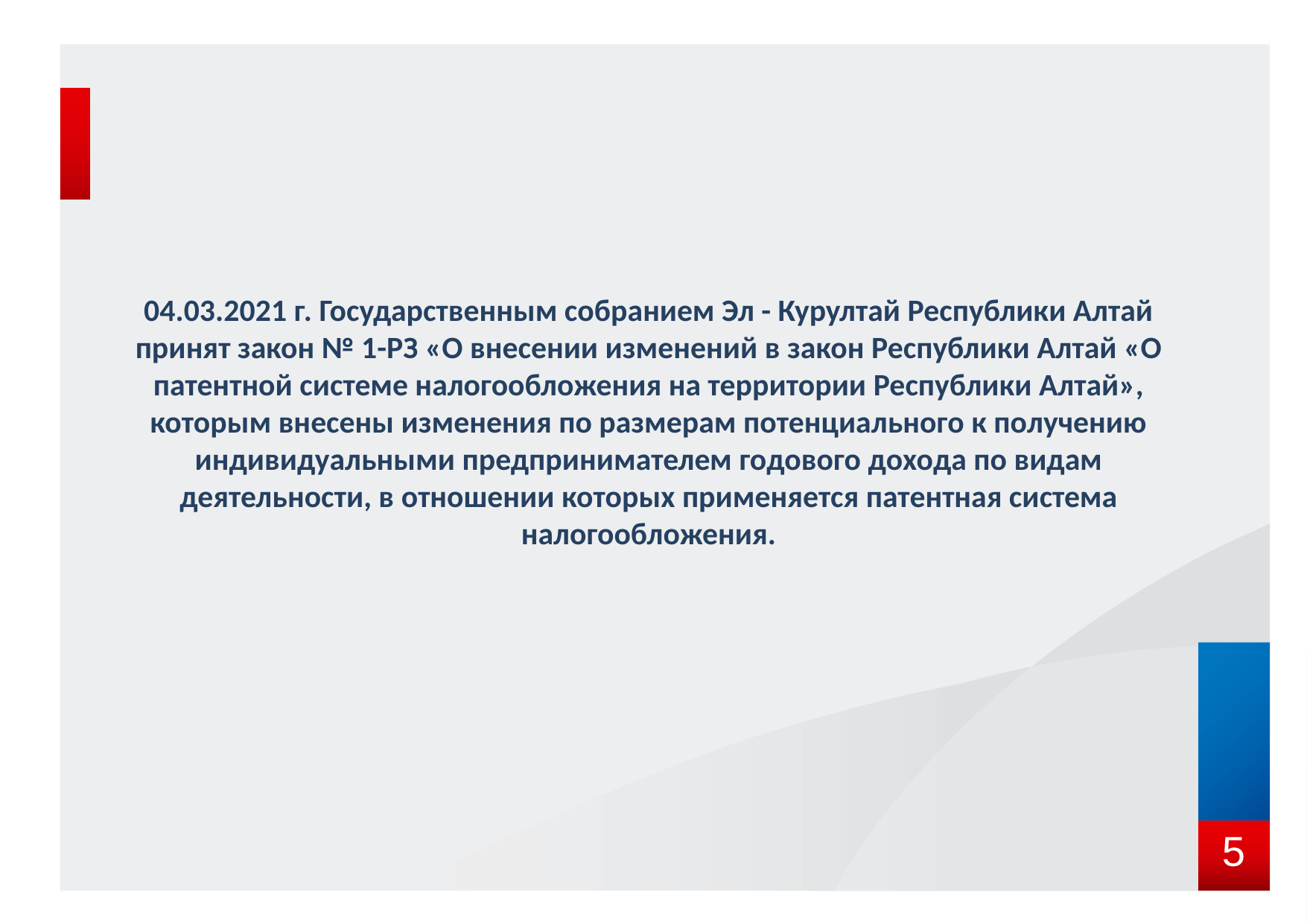

# 04.03.2021 г. Государственным собранием Эл - Курултай Республики Алтай принят закон № 1-РЗ «О внесении изменений в закон Республики Алтай «О патентной системе налогообложения на территории Республики Алтай», которым внесены изменения по размерам потенциального к получению индивидуальными предпринимателем годового дохода по видам деятельности, в отношении которых применяется патентная система налогообложения.
5